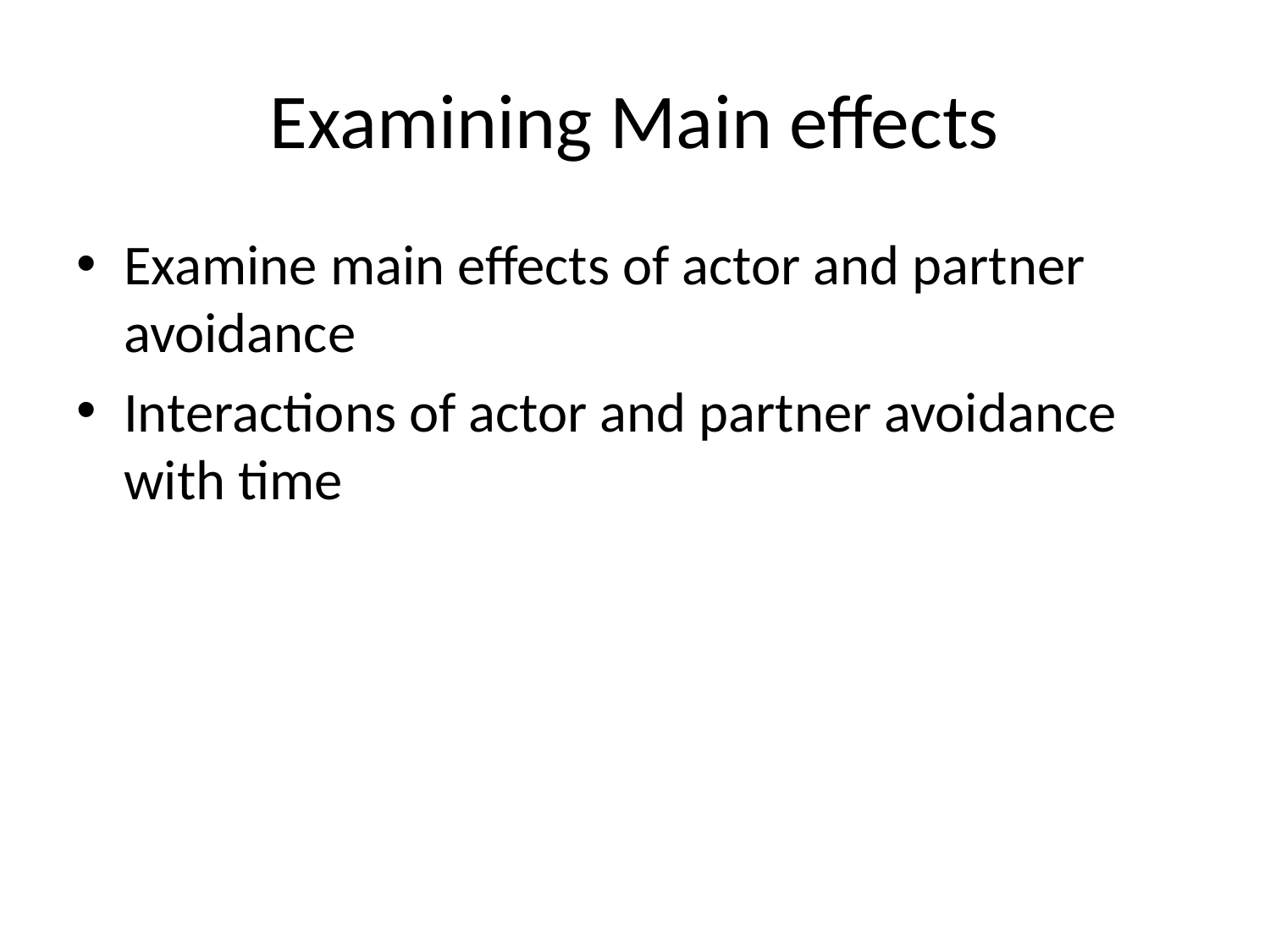

Examining Main effects
Examine main effects of actor and partner avoidance
Interactions of actor and partner avoidance with time